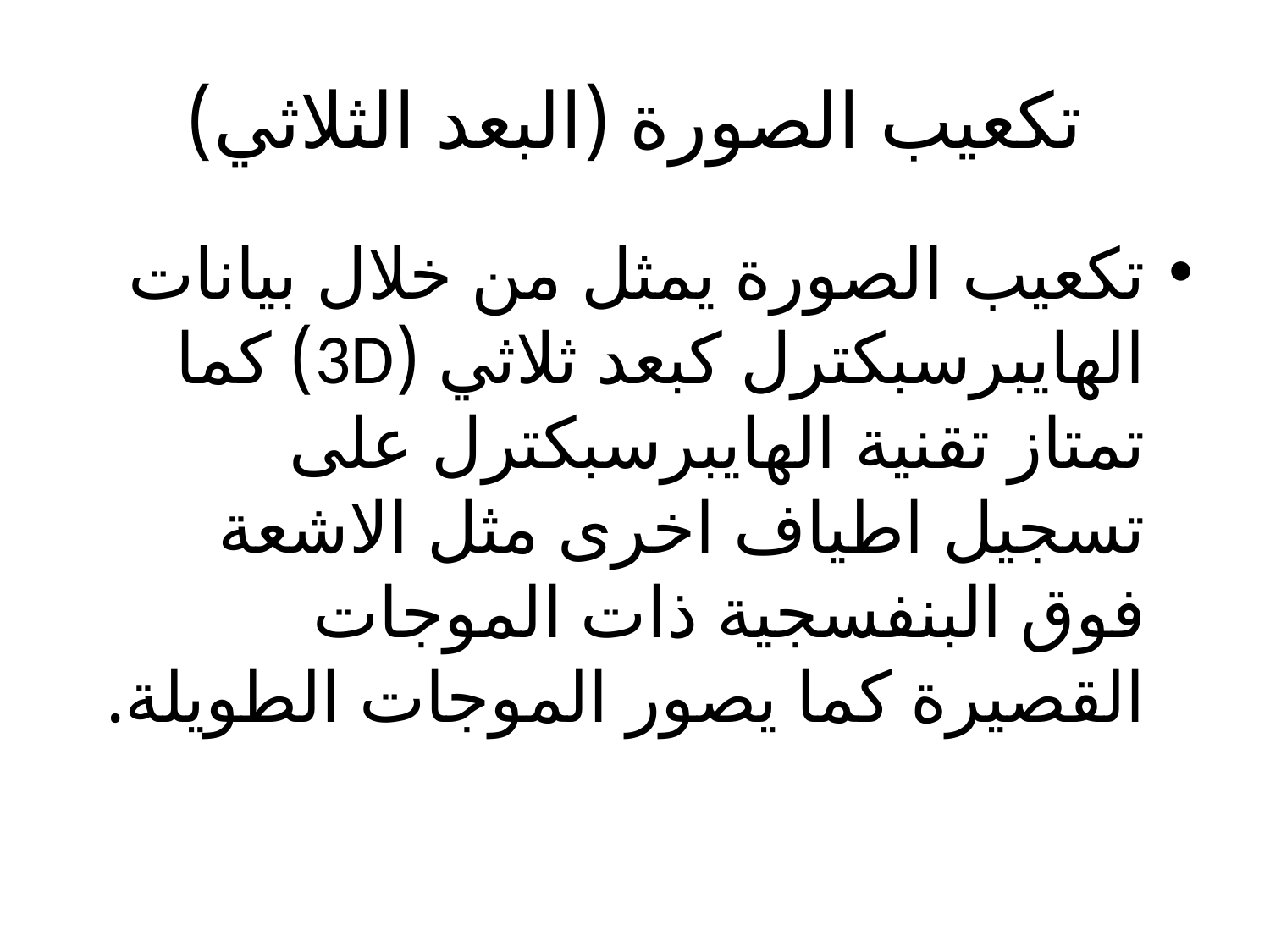

# تكعيب الصورة (البعد الثلاثي)
تكعيب الصورة يمثل من خلال بيانات الهايبرسبكترل كبعد ثلاثي (3D) كما تمتاز تقنية الهايبرسبكترل على تسجيل اطياف اخرى مثل الاشعة فوق البنفسجية ذات الموجات القصيرة كما يصور الموجات الطويلة.